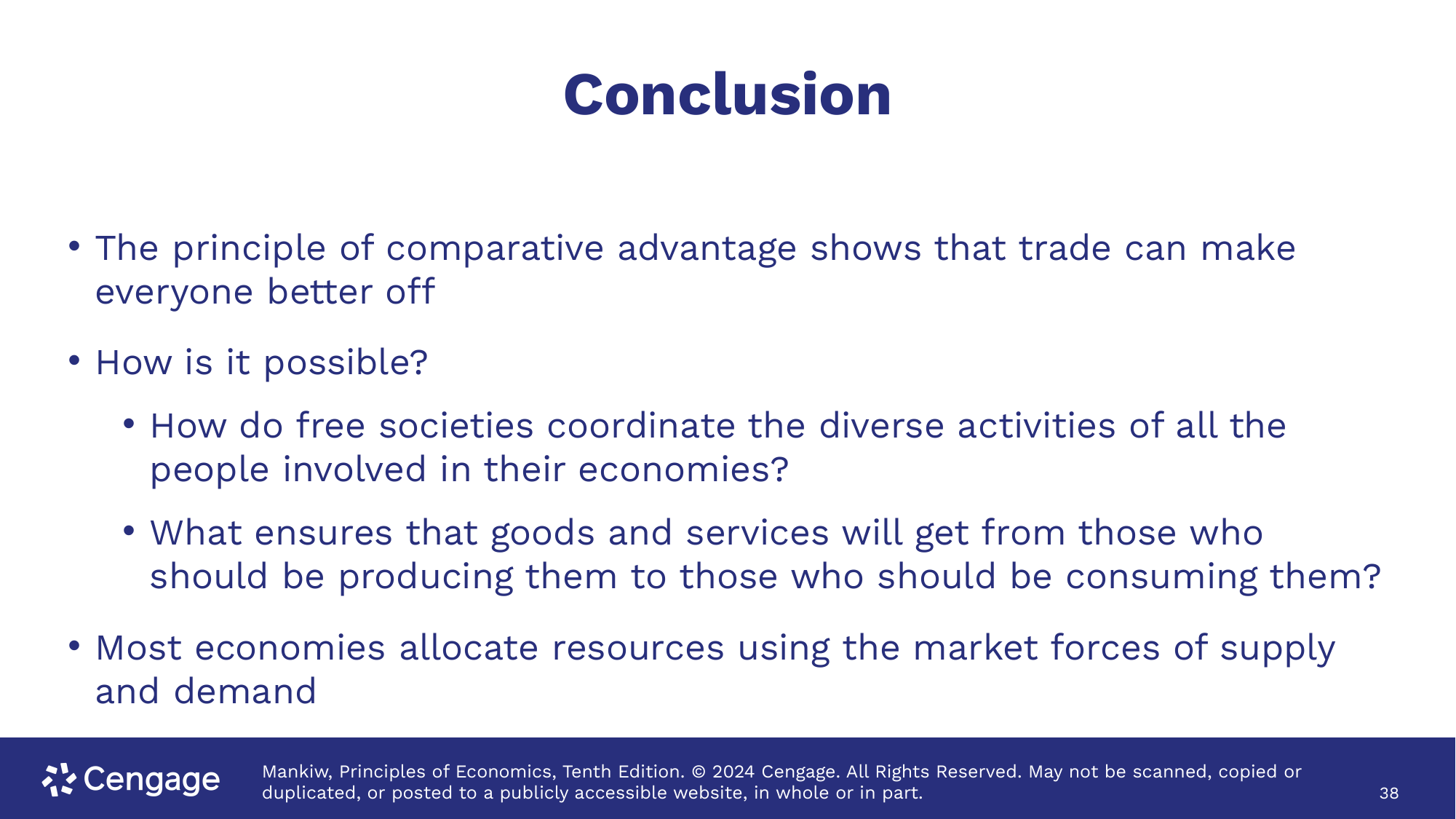

# Conclusion
The principle of comparative advantage shows that trade can make everyone better off
How is it possible?
How do free societies coordinate the diverse activities of all the people involved in their economies?
What ensures that goods and services will get from those who should be producing them to those who should be consuming them?
Most economies allocate resources using the market forces of supply and demand